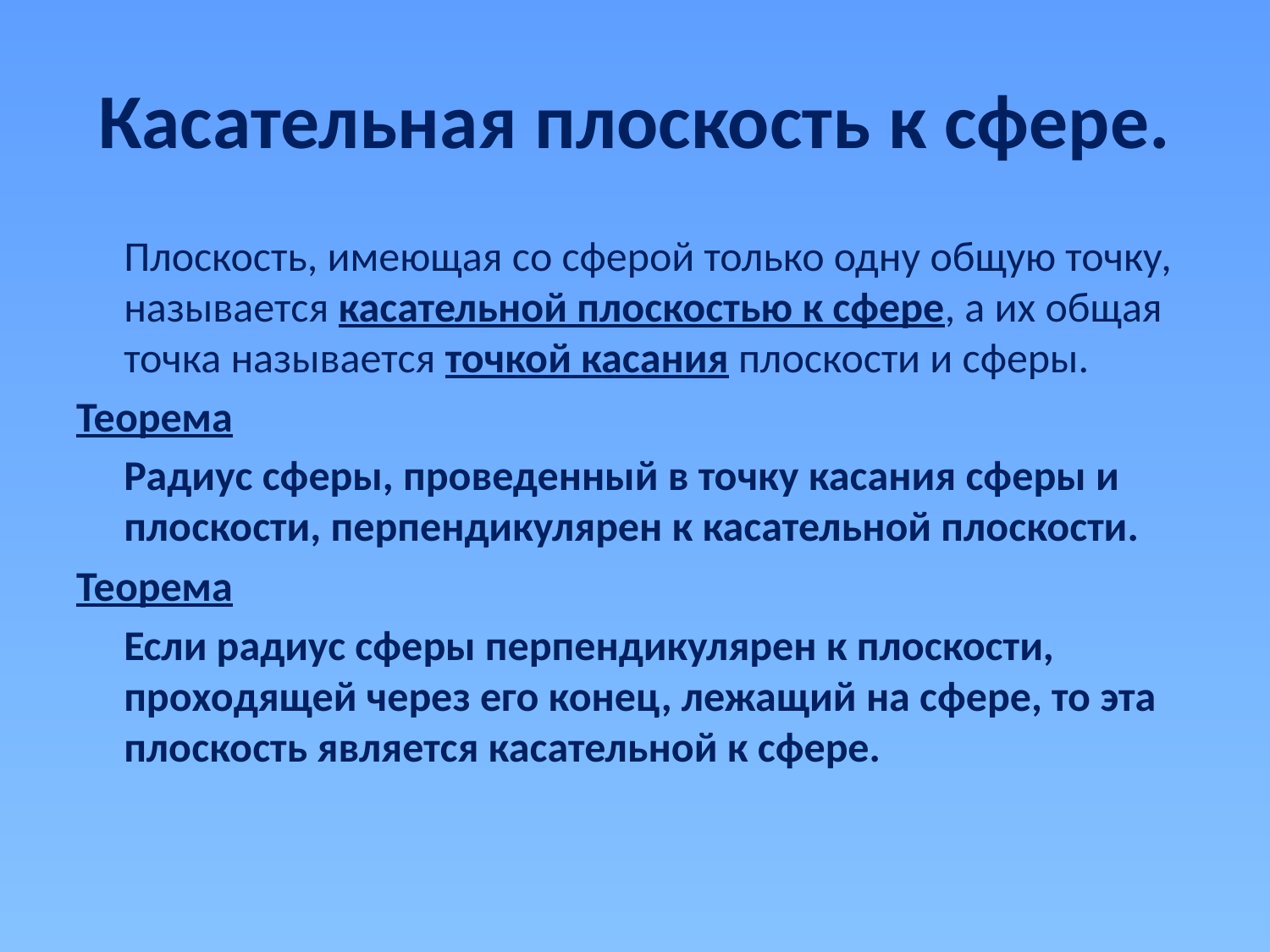

# Касательная плоскость к сфере.
     Плоскость, имеющая со сферой только одну общую точку, называется касательной плоскостью к сфере, а их общая точка называется точкой касания плоскости и сферы.
Теорема
     Радиус сферы, проведенный в точку касания сферы и плоскости, перпендикулярен к касательной плоскости.
Теорема
     Если радиус сферы перпендикулярен к плоскости, проходящей через его конец, лежащий на сфере, то эта плоскость является касательной к сфере.